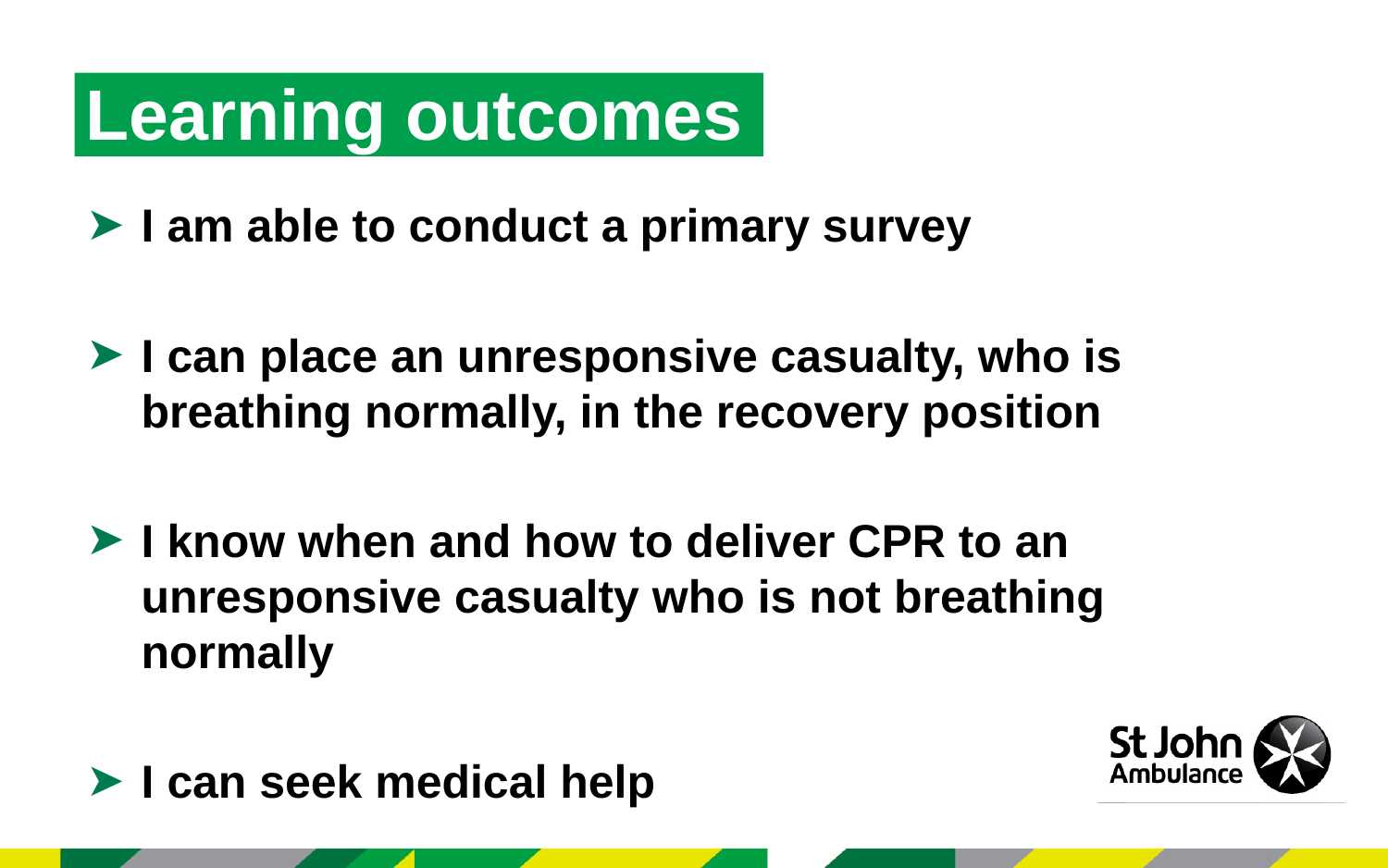

Learning outcomes
I am able to conduct a primary survey

I can place an unresponsive casualty, who is breathing normally, in the recovery position

I know when and how to deliver CPR to an unresponsive casualty who is not breathing normally

I can seek medical help